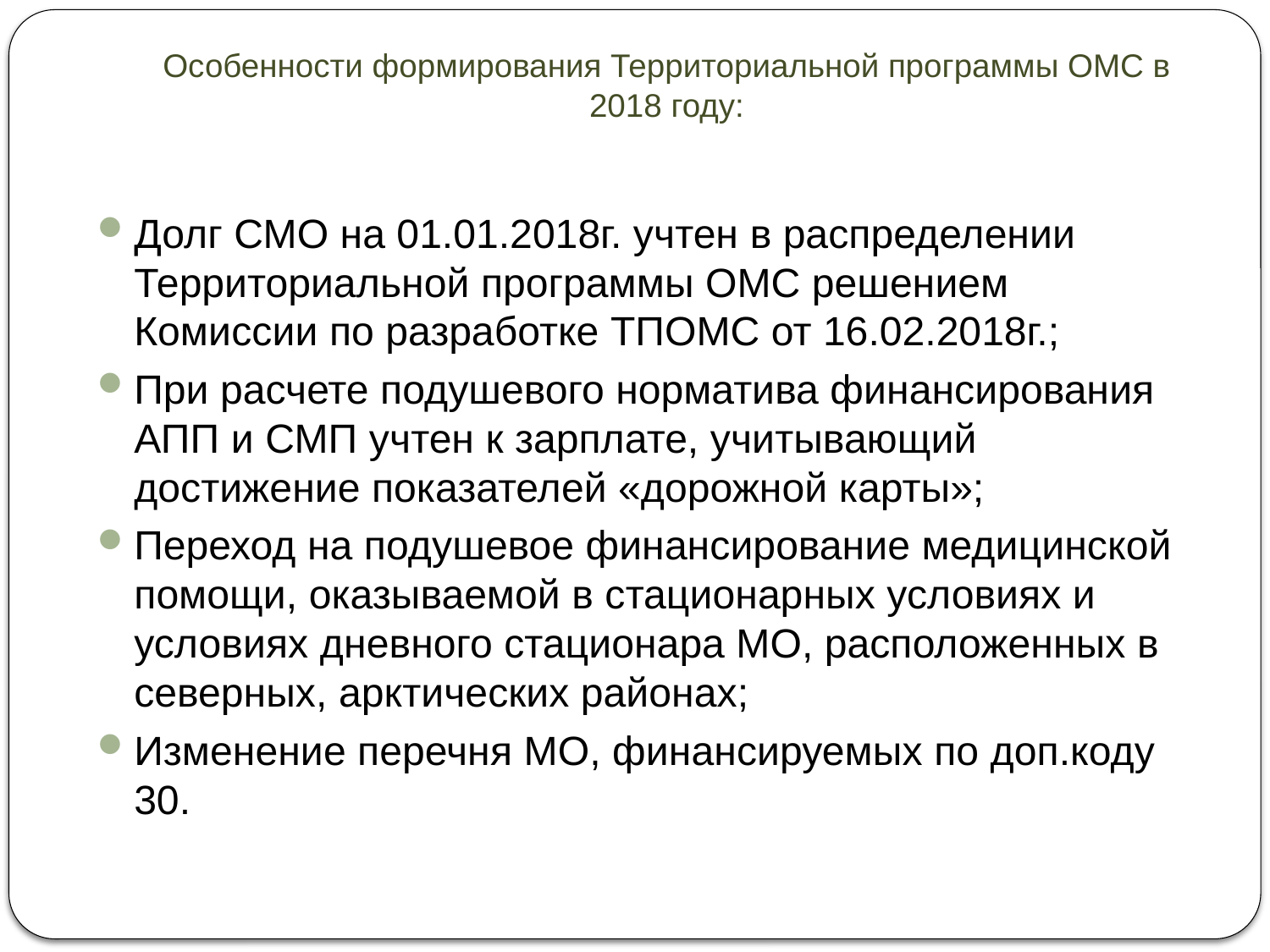

# Особенности формирования Территориальной программы ОМС в 2018 году:
Долг СМО на 01.01.2018г. учтен в распределении Территориальной программы ОМС решением Комиссии по разработке ТПОМС от 16.02.2018г.;
При расчете подушевого норматива финансирования АПП и СМП учтен к зарплате, учитывающий достижение показателей «дорожной карты»;
Переход на подушевое финансирование медицинской помощи, оказываемой в стационарных условиях и условиях дневного стационара МО, расположенных в северных, арктических районах;
Изменение перечня МО, финансируемых по доп.коду 30.